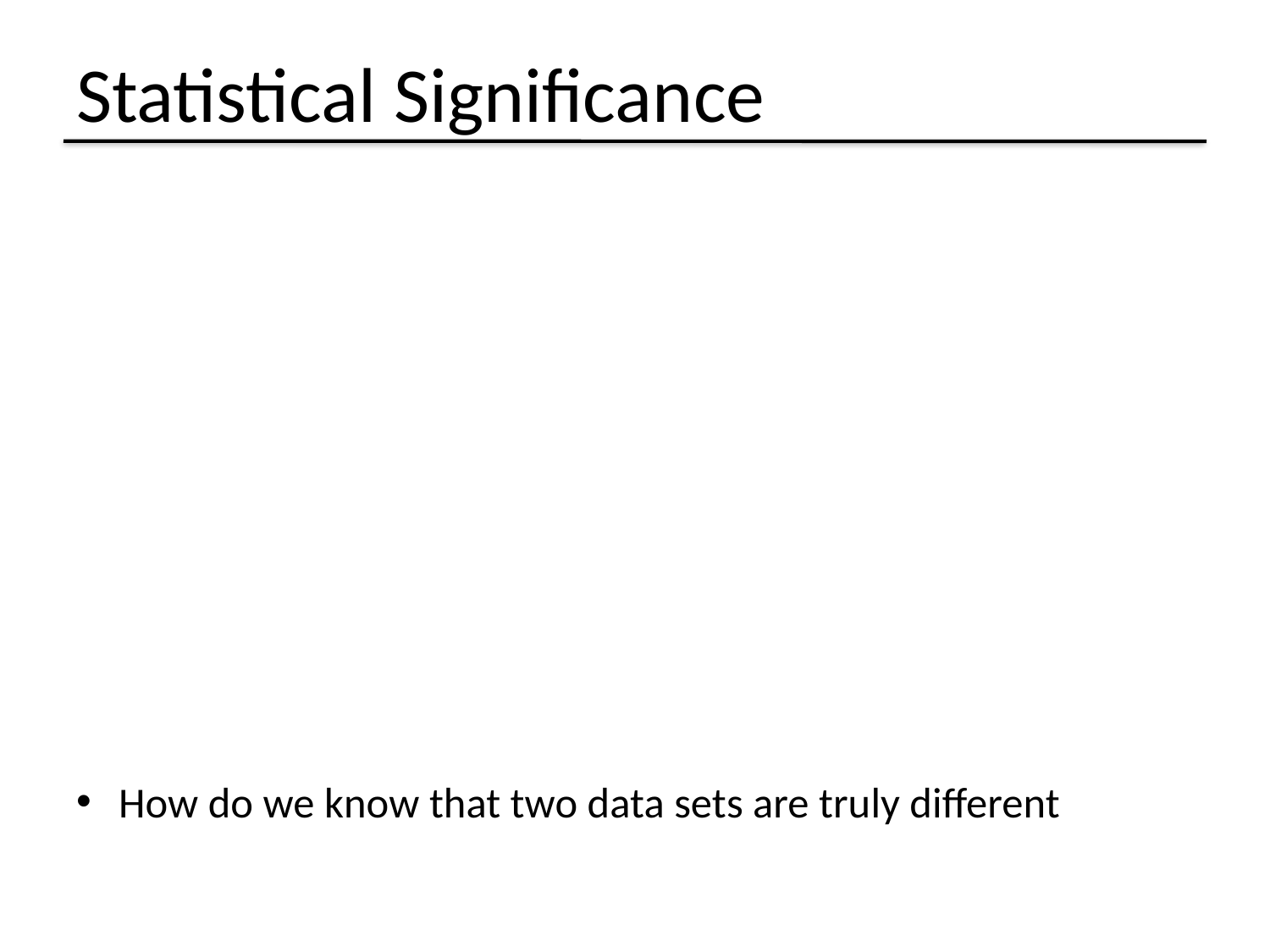

# Statistical Significance
How do we know that two data sets are truly different